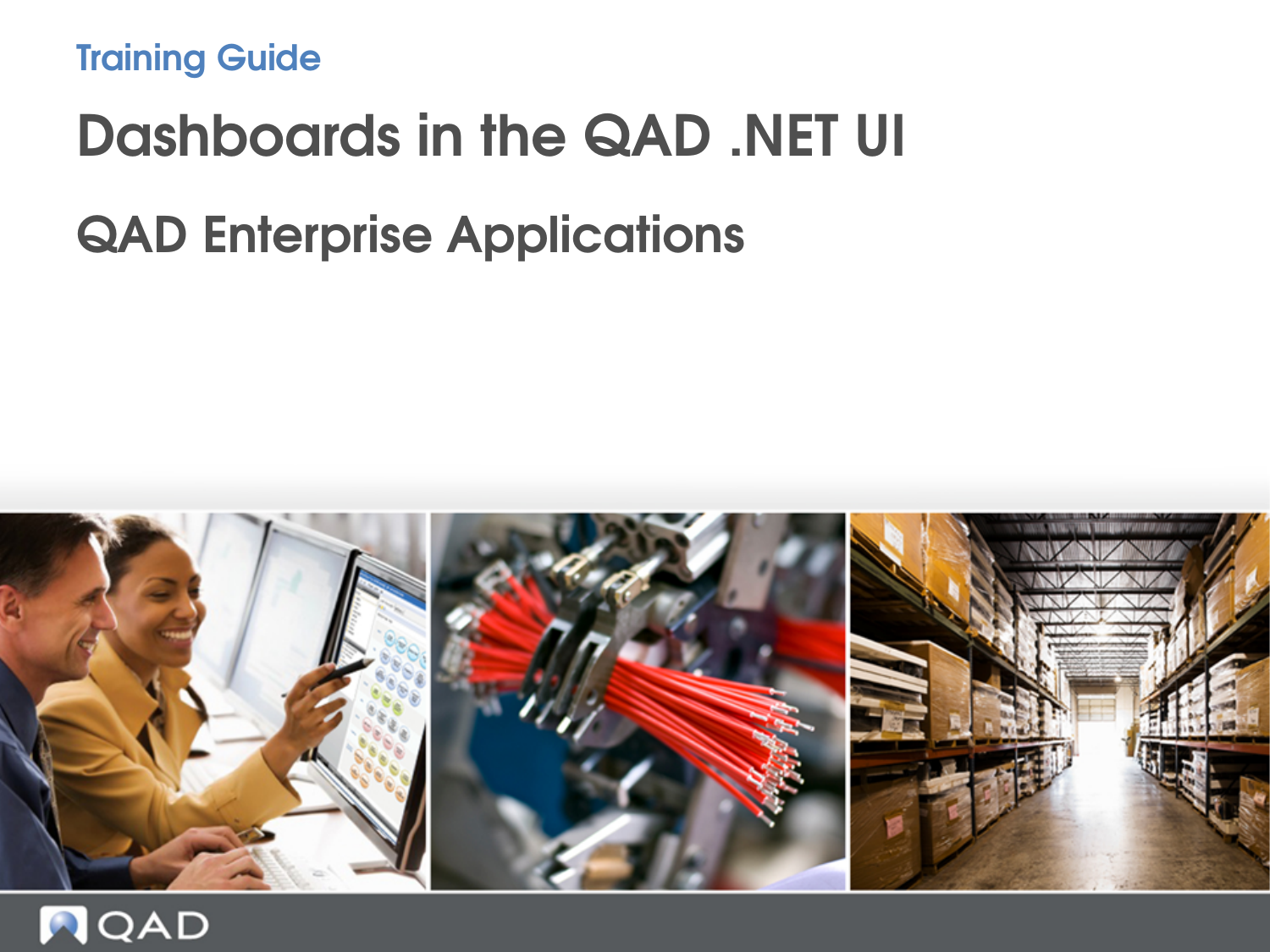

Training Guide
# Dashboards in the QAD .NET UI
QAD Enterprise Applications